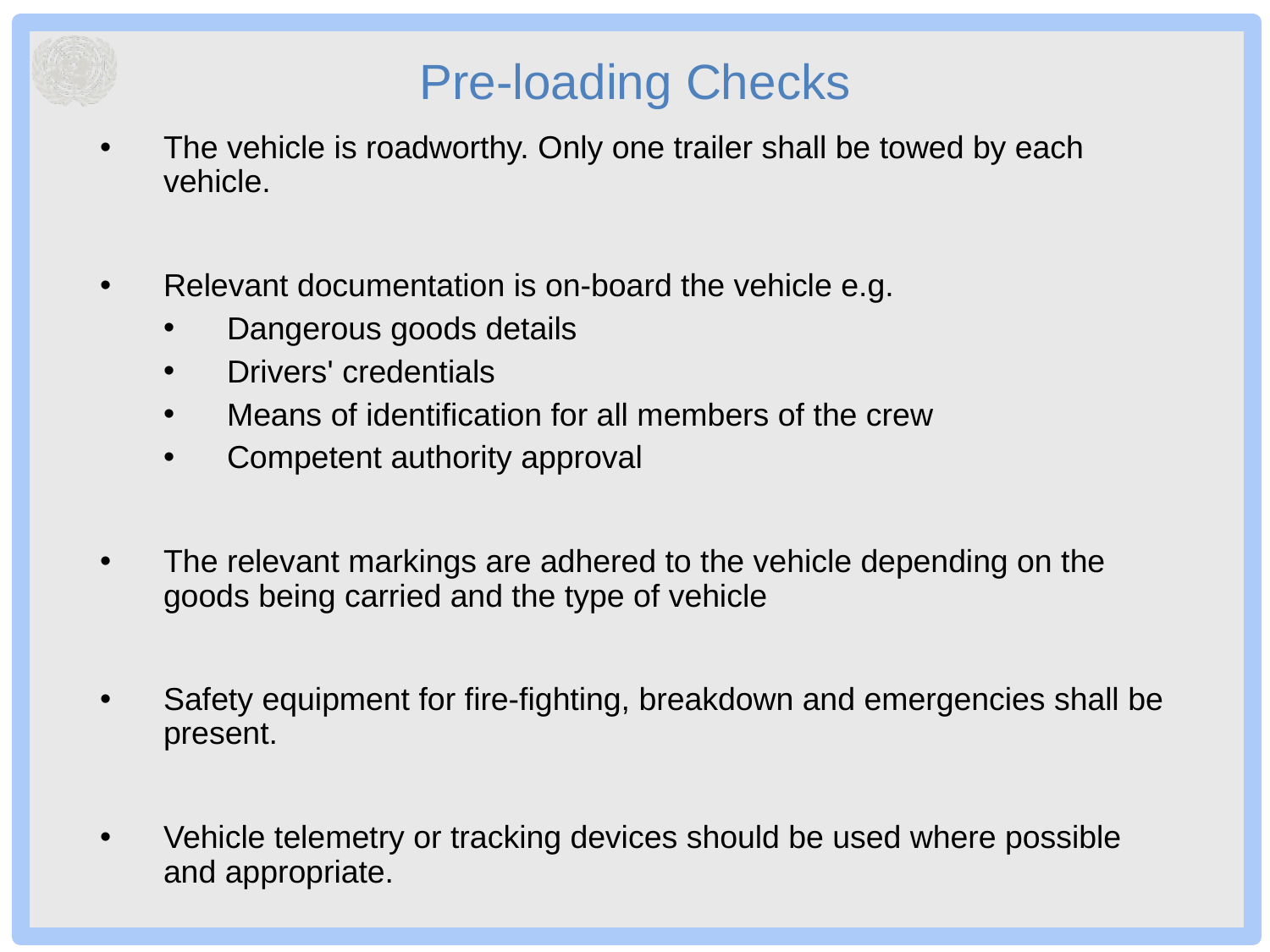

# Pre-loading Checks
The vehicle is roadworthy. Only one trailer shall be towed by each vehicle.

Relevant documentation is on-board the vehicle e.g.
Dangerous goods details
Drivers' credentials
Means of identification for all members of the crew
Competent authority approval

The relevant markings are adhered to the vehicle depending on the goods being carried and the type of vehicle

Safety equipment for fire-fighting, breakdown and emergencies shall be present.

Vehicle telemetry or tracking devices should be used where possible and appropriate.